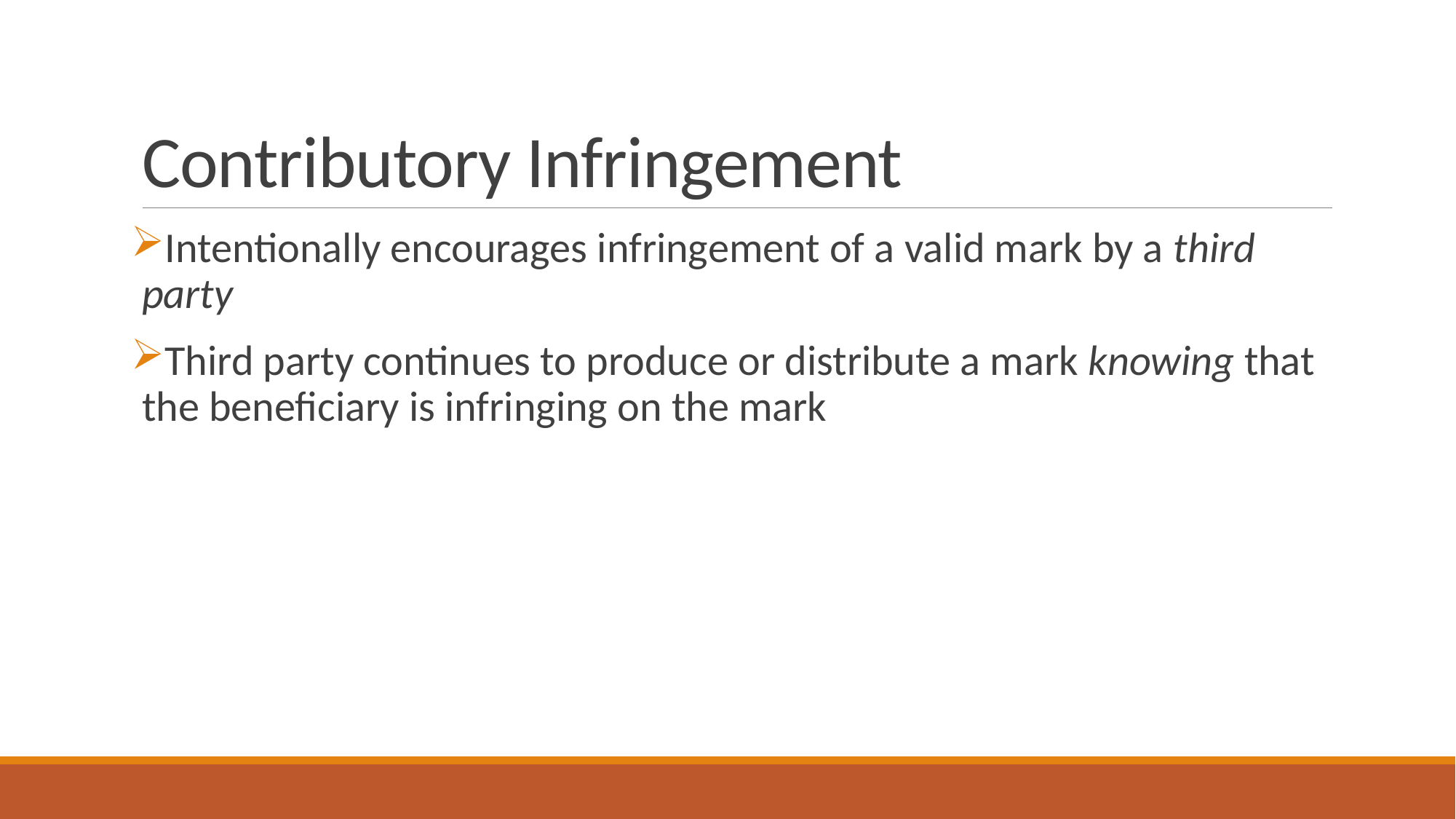

# Contributory Infringement
Intentionally encourages infringement of a valid mark by a third party
Third party continues to produce or distribute a mark knowing that the beneficiary is infringing on the mark